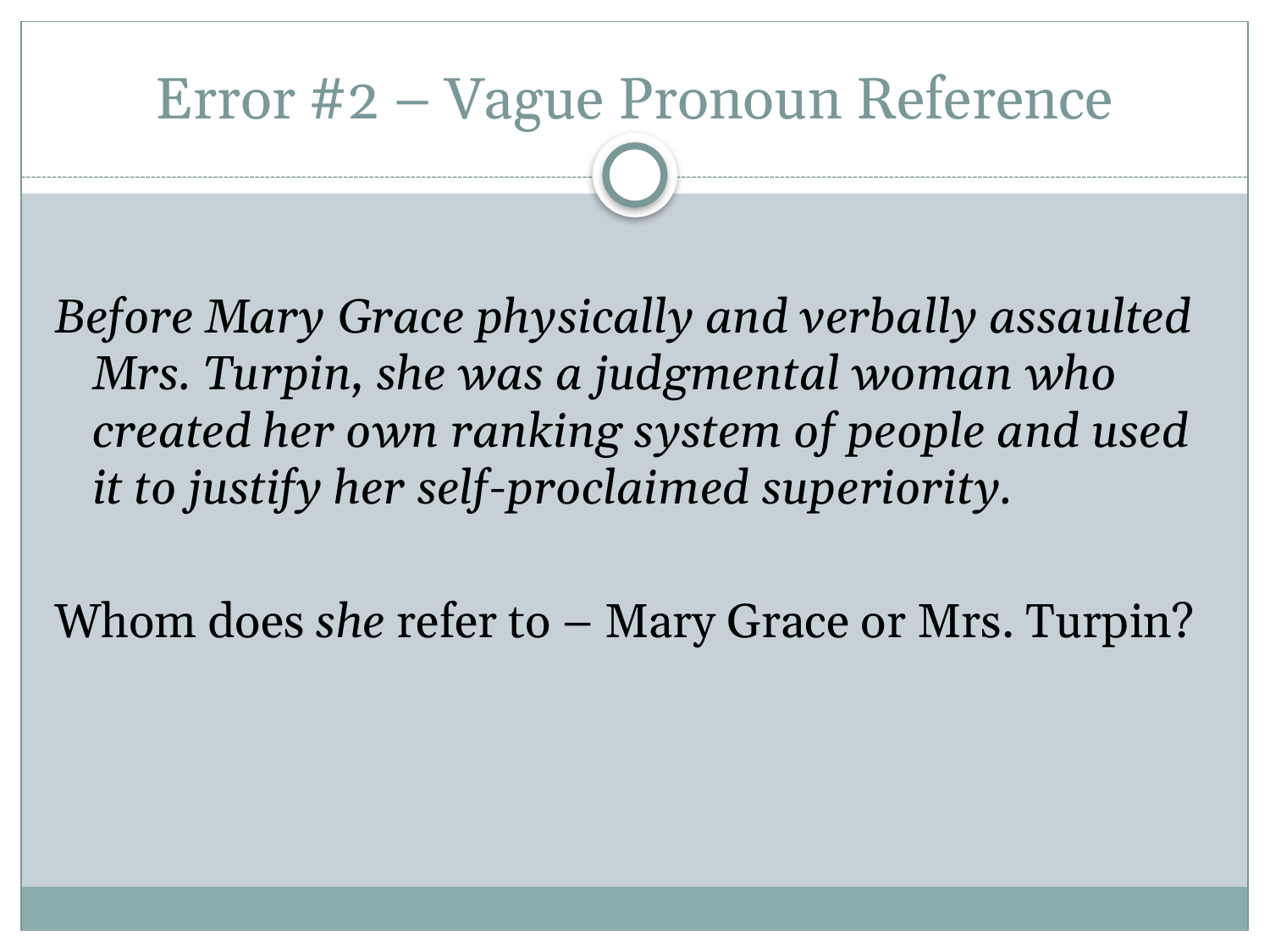

# Error #2 – Vague Pronoun Reference

Before Mary Grace physically and verbally assaulted Mrs. Turpin, she was a judgmental woman who created her own ranking system of people and used it to justify her self-proclaimed superiority.

Whom does she refer to – Mary Grace or Mrs. Turpin?